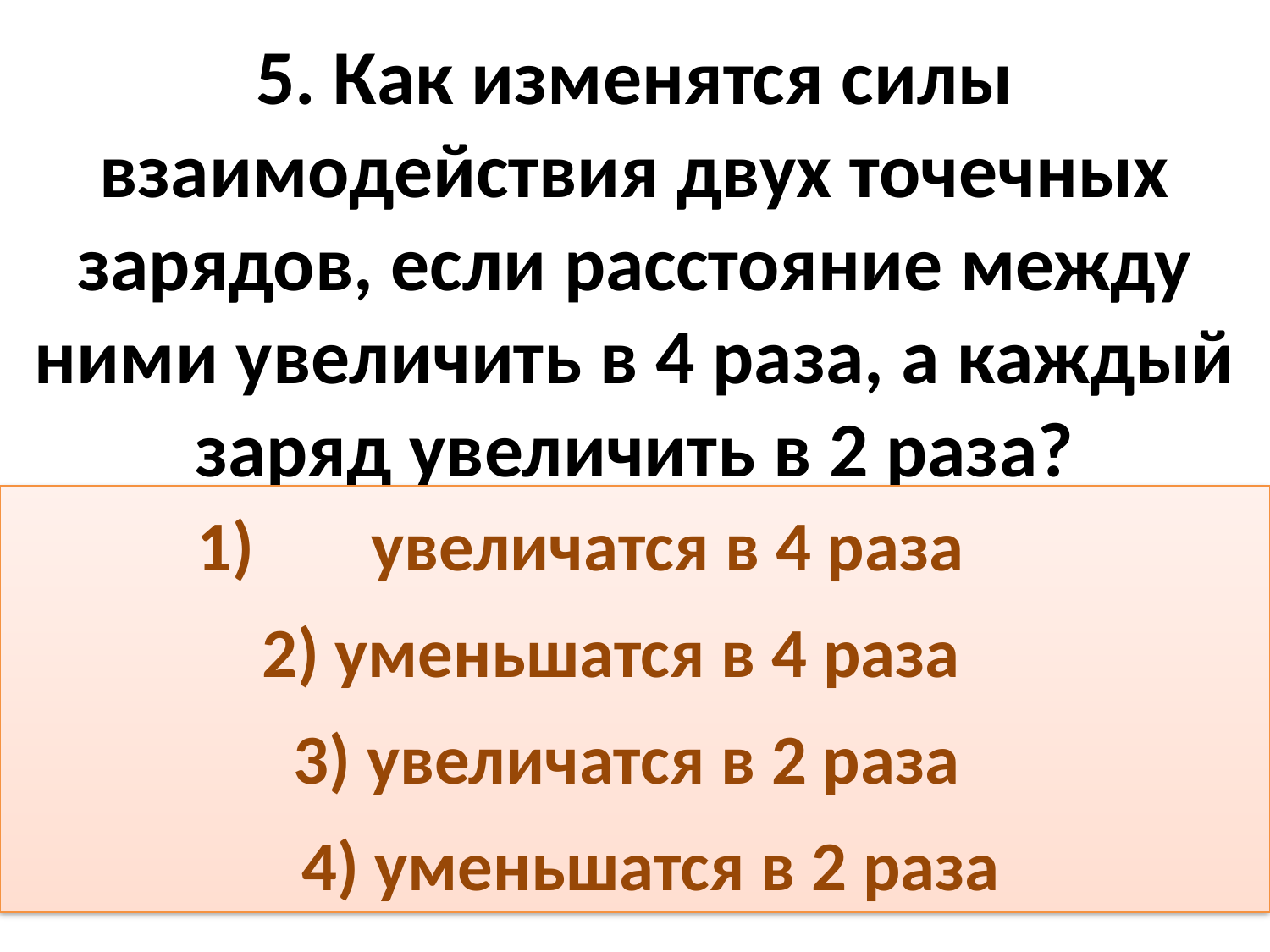

# 5. Как изменятся силы взаимодействия двух точечных зарядов, если расстояние между ними увеличить в 4 раза, а каждый заряд увеличить в 2 раза?
увеличатся в 4 раза
2) уменьшатся в 4 раза
 3) увеличатся в 2 раза
  4) уменьшатся в 2 раза